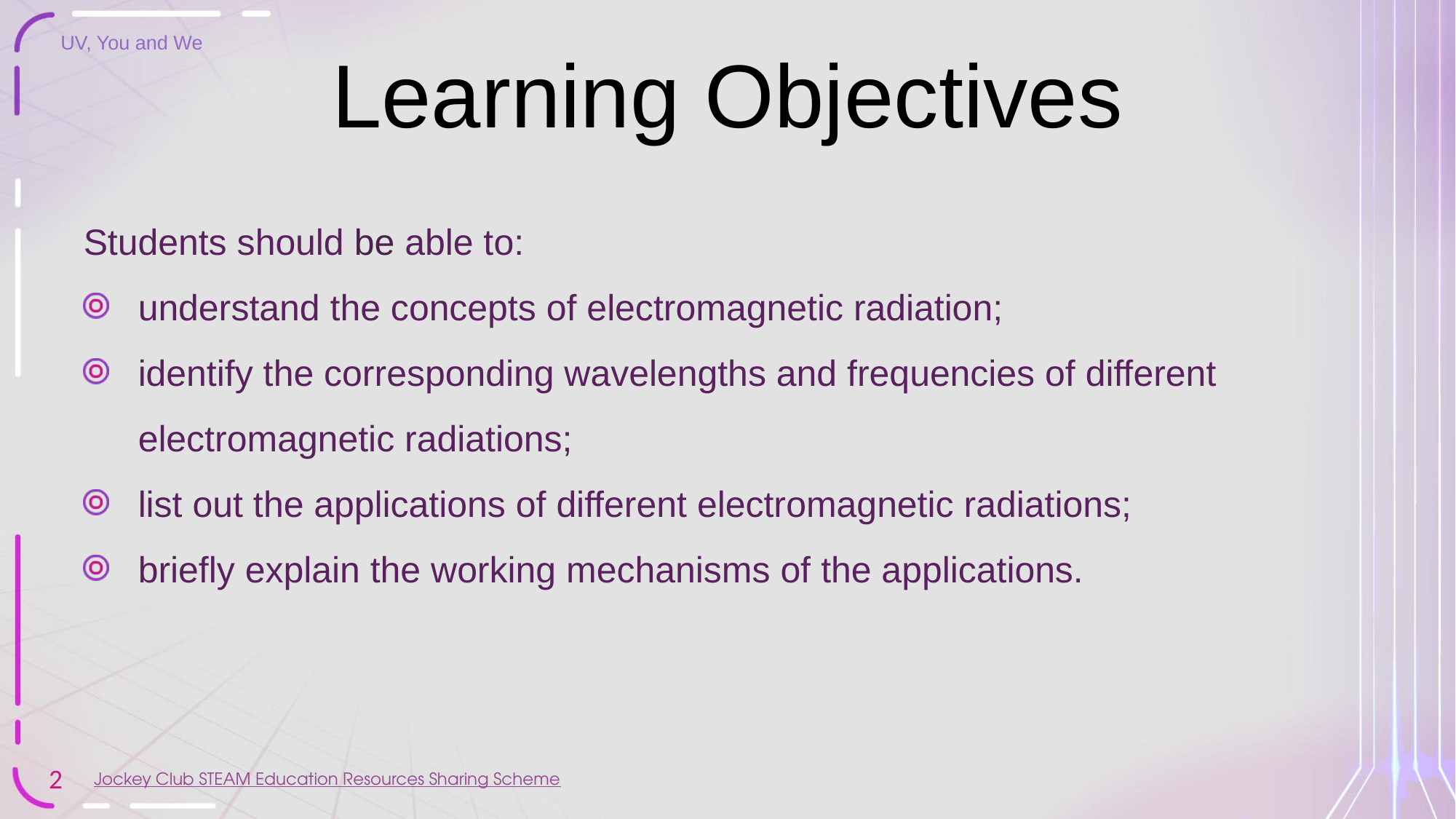

# Learning Objectives
Students should be able to:
understand the concepts of electromagnetic radiation;
identify the corresponding wavelengths and frequencies of different electromagnetic radiations;
list out the applications of different electromagnetic radiations;
briefly explain the working mechanisms of the applications.